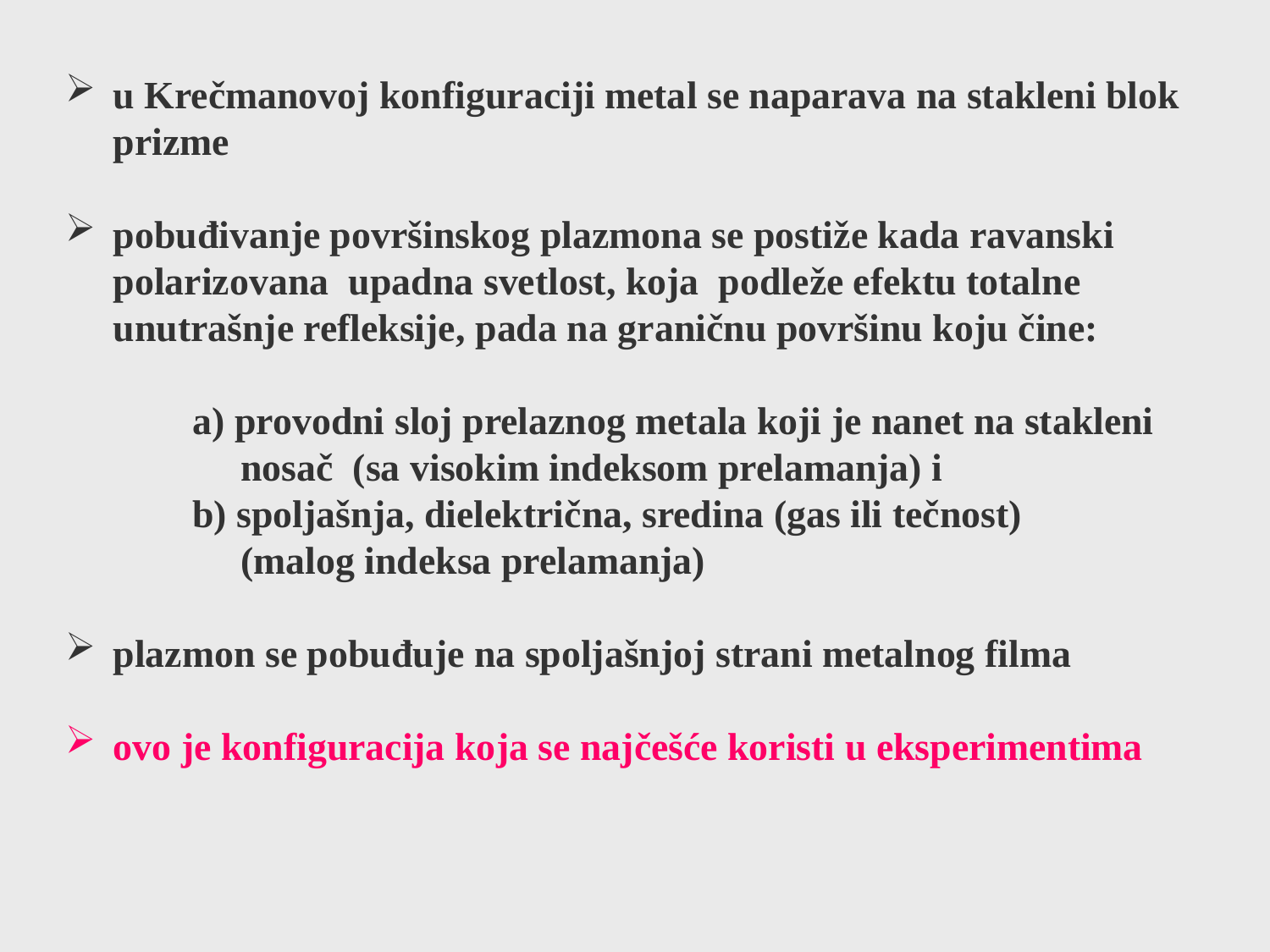

u Krečmanovoj konfiguraciji metal se naparava na stakleni blok prizme

pobuđivanje površinskog plazmona se postiže kada ravanski polarizovana  upadna svetlost, koja  podleže efektu totalne unutrašnje refleksije, pada na graničnu površinu koju čine:

	a) provodni sloj prelaznog metala koji je nanet na stakleni
                  nosač  (sa visokim indeksom prelamanja) i
 	b) spoljašnja, dielektrična, sredina (gas ili tečnost)
                  (malog indeksa prelamanja)

plazmon se pobuđuje na spoljašnjoj strani metalnog filma

ovo je konfiguracija koja se najčešće koristi u eksperimentima